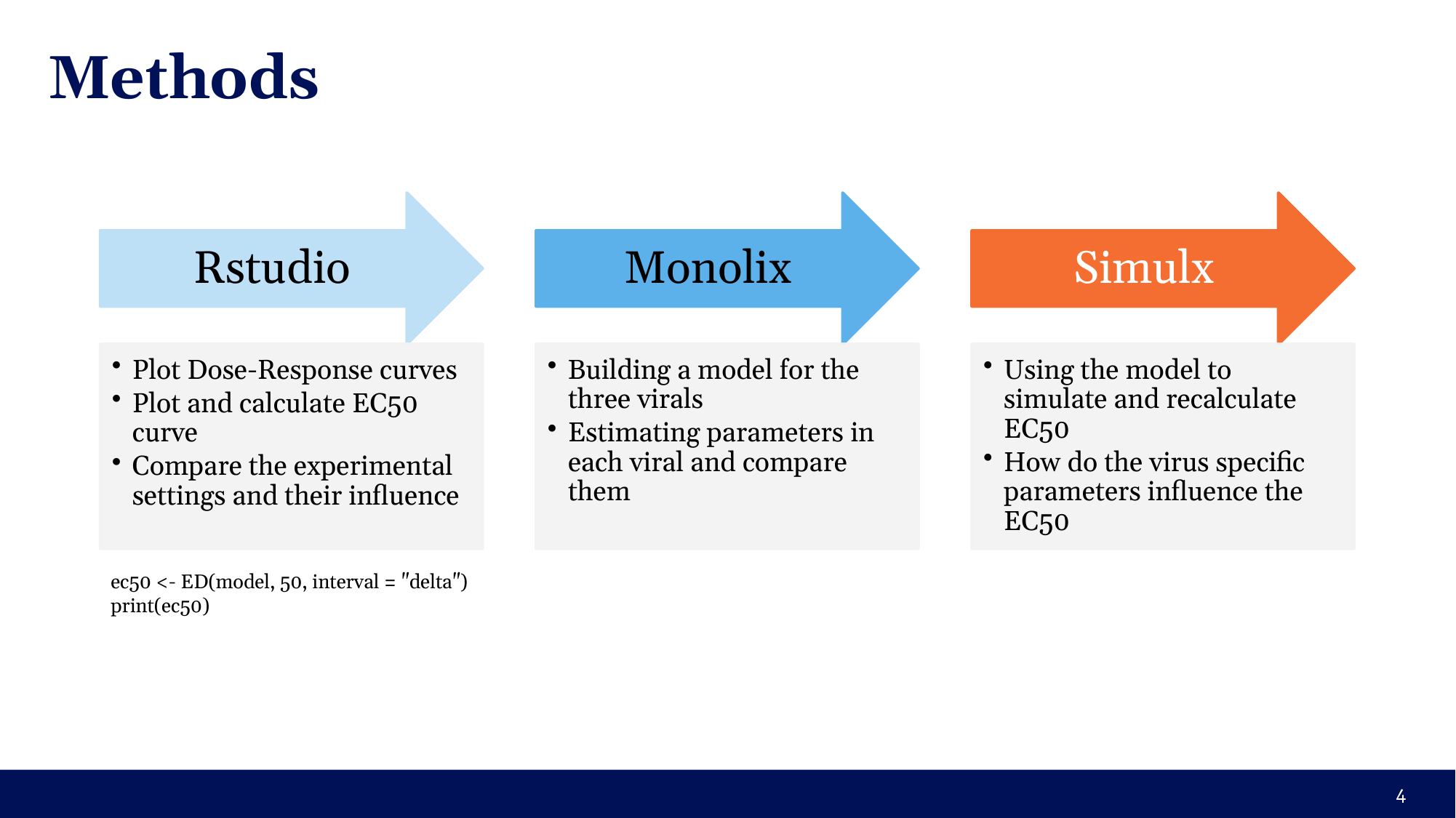

# Methods
Rstudio
Plot Dose-Response curves
Plot and calculate EC50 curve
Compare the experimental settings and their influence
Monolix
Building a model for the three virals
Estimating parameters in each viral and compare them
Simulx
Using the model to simulate and recalculate EC50
How do the virus specific parameters influence the EC50

ec50 <- ED(model, 50, interval = "delta")
print(ec50)
4